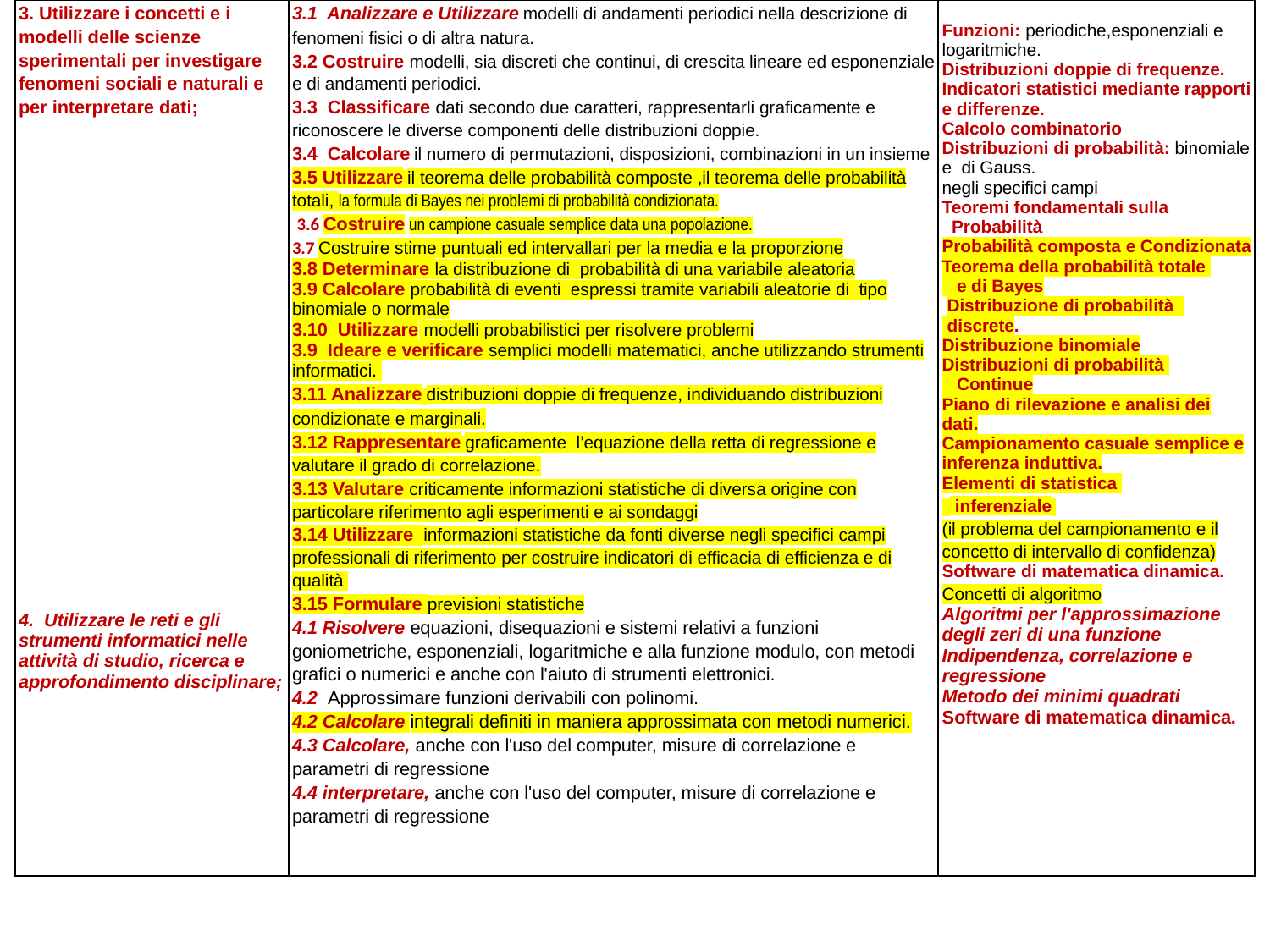

| 3. Utilizzare i concetti e i modelli delle scienze sperimentali per investigare fenomeni sociali e naturali e per interpretare dati; 4. Utilizzare le reti e gli strumenti informatici nelle attività di studio, ricerca e approfondimento disciplinare; | 3.1 Analizzare e Utilizzare modelli di andamenti periodici nella descrizione di fenomeni fisici o di altra natura. 3.2 Costruire modelli, sia discreti che continui, di crescita lineare ed esponenziale e di andamenti periodici. 3.3 Classificare dati secondo due caratteri, rappresentarli graficamente e riconoscere le diverse componenti delle distribuzioni doppie. 3.4 Calcolare il numero di permutazioni, disposizioni, combinazioni in un insieme 3.5 Utilizzare il teorema delle probabilità composte ,il teorema delle probabilità totali, la formula di Bayes nei problemi di probabilità condizionata. 3.6 Costruire un campione casuale semplice data una popolazione. 3.7 Costruire stime puntuali ed intervallari per la media e la proporzione 3.8 Determinare la distribuzione di probabilità di una variabile aleatoria 3.9 Calcolare probabilità di eventi espressi tramite variabili aleatorie di tipo binomiale o normale 3.10 Utilizzare modelli probabilistici per risolvere problemi 3.9 Ideare e verificare semplici modelli matematici, anche utilizzando strumenti informatici. 3.11 Analizzare distribuzioni doppie di frequenze, individuando distribuzioni condizionate e marginali. 3.12 Rappresentare graficamente l’equazione della retta di regressione e valutare il grado di correlazione. 3.13 Valutare criticamente informazioni statistiche di diversa origine con particolare riferimento agli esperimenti e ai sondaggi 3.14 Utilizzare informazioni statistiche da fonti diverse negli specifici campi professionali di riferimento per costruire indicatori di efficacia di efficienza e di qualità 3.15 Formulare previsioni statistiche 4.1 Risolvere equazioni, disequazioni e sistemi relativi a funzioni goniometriche, esponenziali, logaritmiche e alla funzione modulo, con metodi grafici o numerici e anche con l'aiuto di strumenti elettronici. 4.2 Approssimare funzioni derivabili con polinomi. 4.2 Calcolare integrali definiti in maniera approssimata con metodi numerici. 4.3 Calcolare, anche con l'uso del computer, misure di correlazione e parametri di regressione 4.4 interpretare, anche con l'uso del computer, misure di correlazione e parametri di regressione | Funzioni: periodiche,esponenziali e logaritmiche. Distribuzioni doppie di frequenze. Indicatori statistici mediante rapporti e differenze. Calcolo combinatorio Distribuzioni di probabilità: binomiale e di Gauss. negli specifici campi Teoremi fondamentali sulla Probabilità Probabilità composta e Condizionata Teorema della probabilità totale e di Bayes Distribuzione di probabilità discrete. Distribuzione binomiale Distribuzioni di probabilità Continue Piano di rilevazione e analisi dei dati. Campionamento casuale semplice e inferenza induttiva. Elementi di statistica inferenziale (il problema del campionamento e il concetto di intervallo di confidenza) Software di matematica dinamica. Concetti di algoritmo Algoritmi per l'approssimazione degli zeri di una funzione Indipendenza, correlazione e regressione Metodo dei minimi quadrati Software di matematica dinamica. |
| --- | --- | --- |